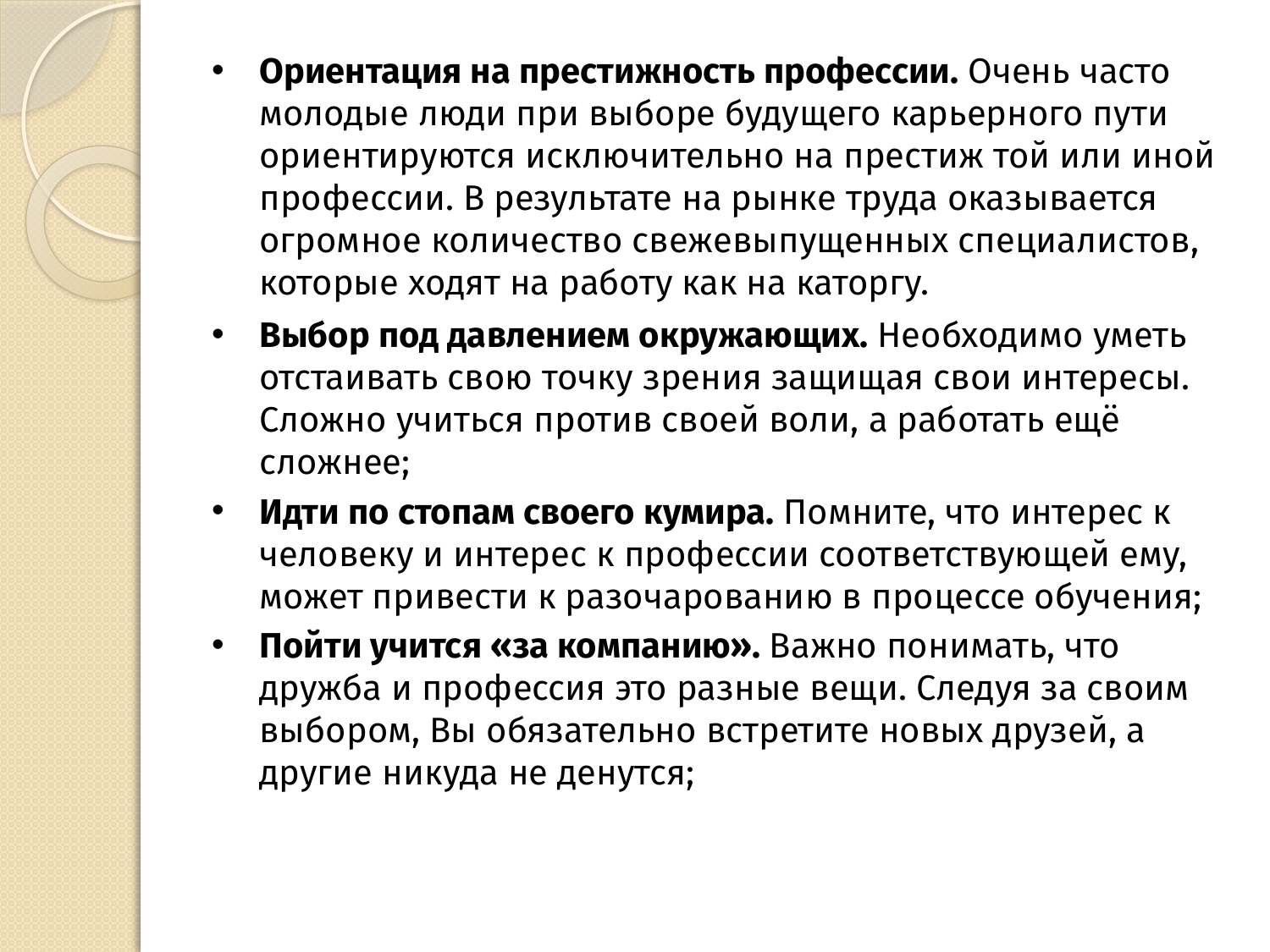

# Ориентация на престижность профессии. Очень часто молодые люди при выборе будущего карьерного пути ориентируются исключительно на престиж той или иной профессии. В результате на рынке труда оказывается огромное количество свежевыпущенных специалистов, которые ходят на работу как на каторгу.
Выбор под давлением окружающих. Необходимо уметь отстаивать свою точку зрения защищая свои интересы. Сложно учиться против своей воли, а работать ещё сложнее;
Идти по стопам своего кумира. Помните, что интерес к человеку и интерес к профессии соответствующей ему, может привести к разочарованию в процессе обучения;
Пойти учится «за компанию». Важно понимать, что дружба и профессия это разные вещи. Следуя за своим выбором, Вы обязательно встретите новых друзей, а другие никуда не денутся;